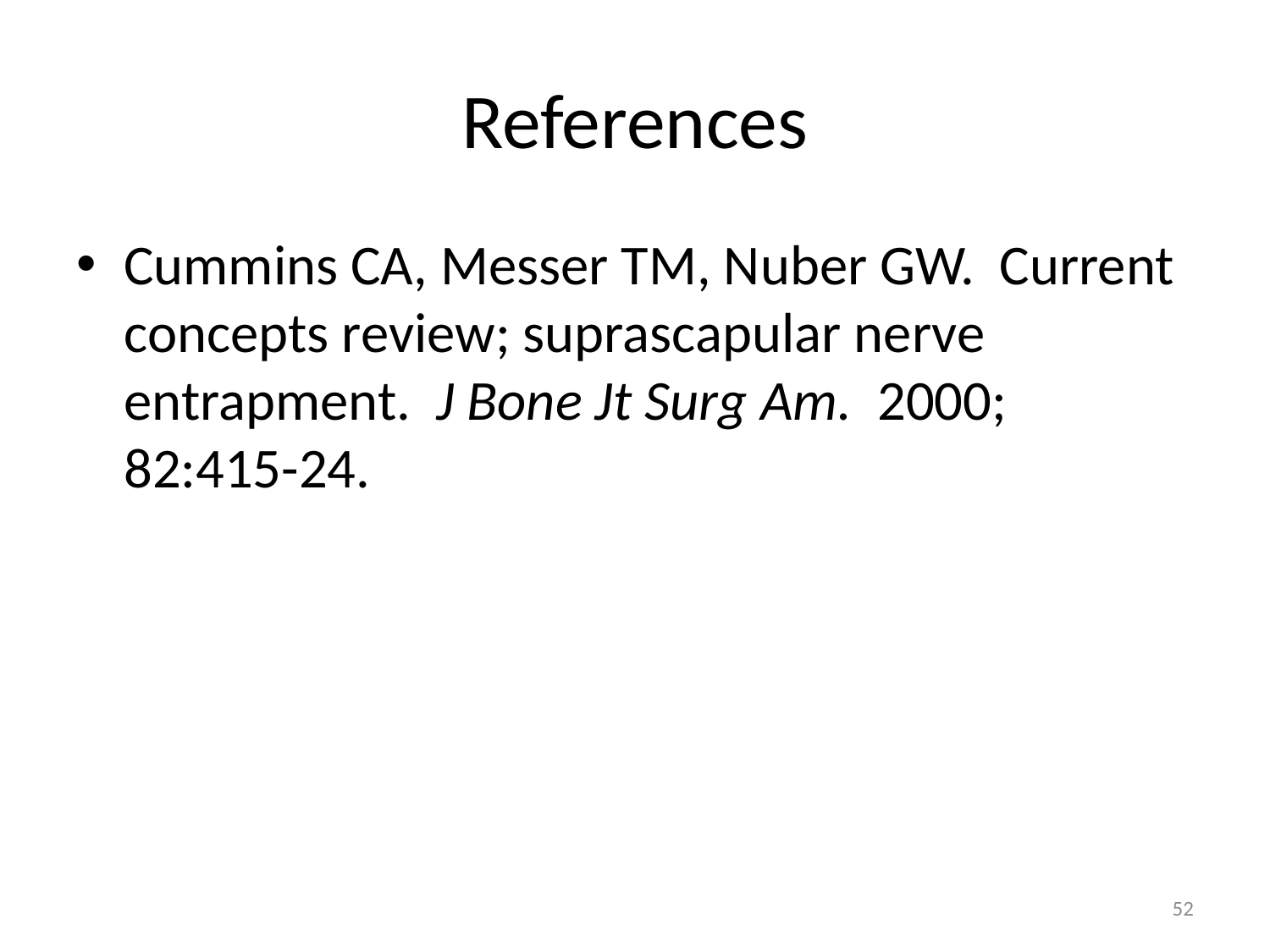

# References
Cummins CA, Messer TM, Nuber GW.  Current concepts review; suprascapular nerve entrapment.  J Bone Jt Surg Am.  2000; 82:415-24.
52